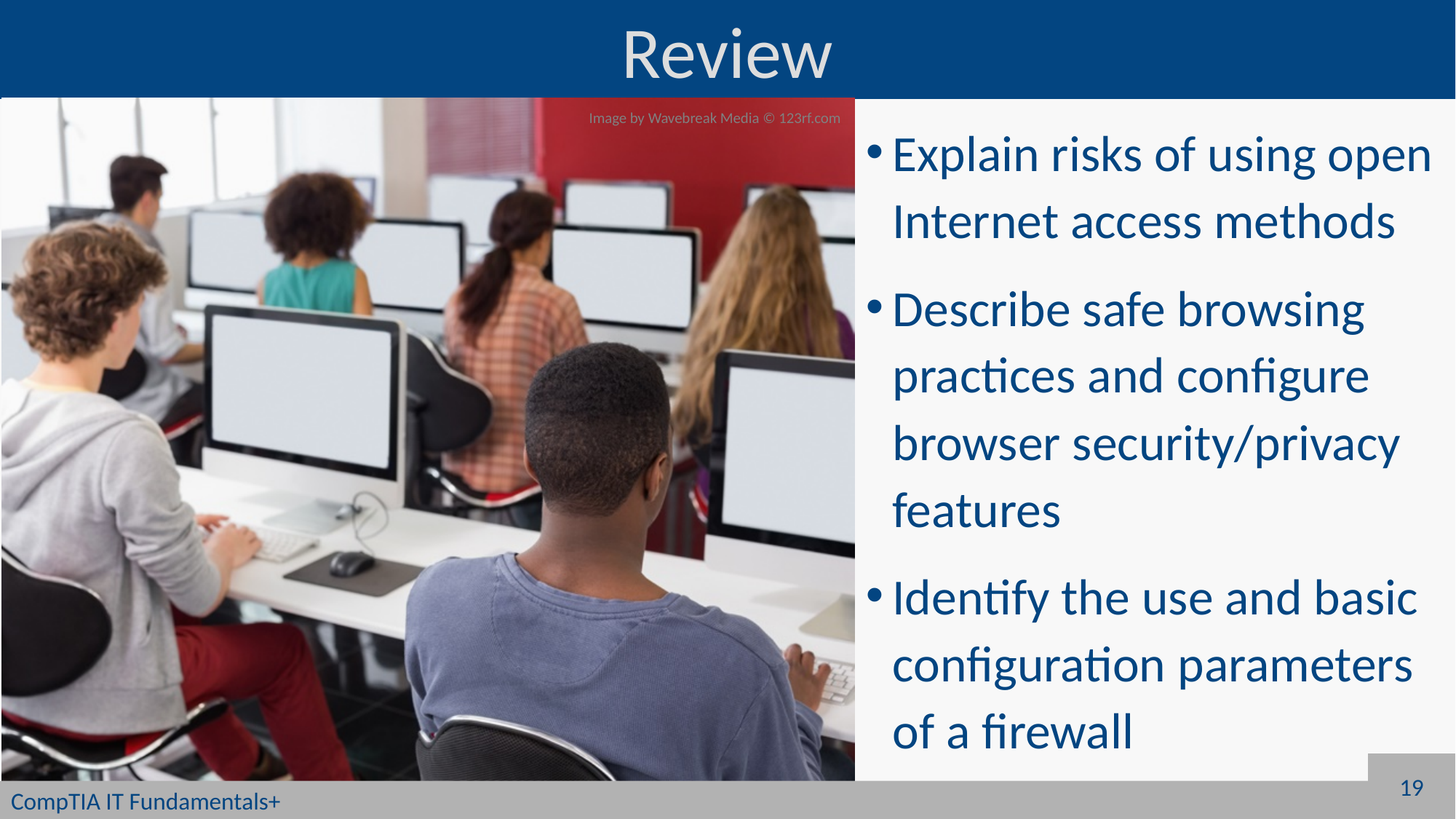

Explain risks of using open Internet access methods
Describe safe browsing practices and configure browser security/privacy features
Identify the use and basic configuration parameters of a firewall
19
CompTIA IT Fundamentals+